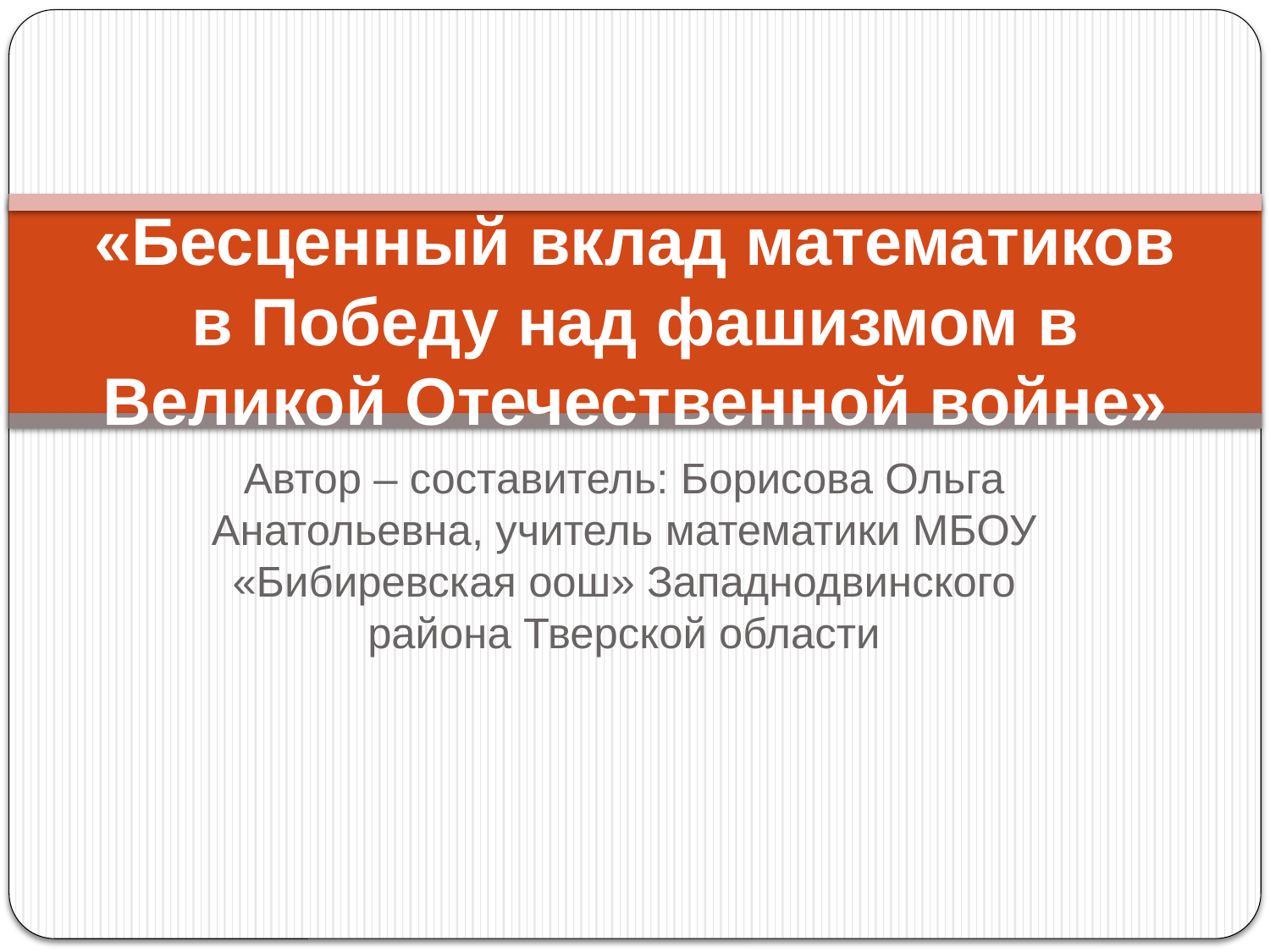

# «Бесценный вклад математиков в Победу над фашизмом в Великой Отечественной войне»
Автор – составитель: Борисова Ольга Анатольевна, учитель математики МБОУ «Бибиревская оош» Западнодвинского района Тверской области